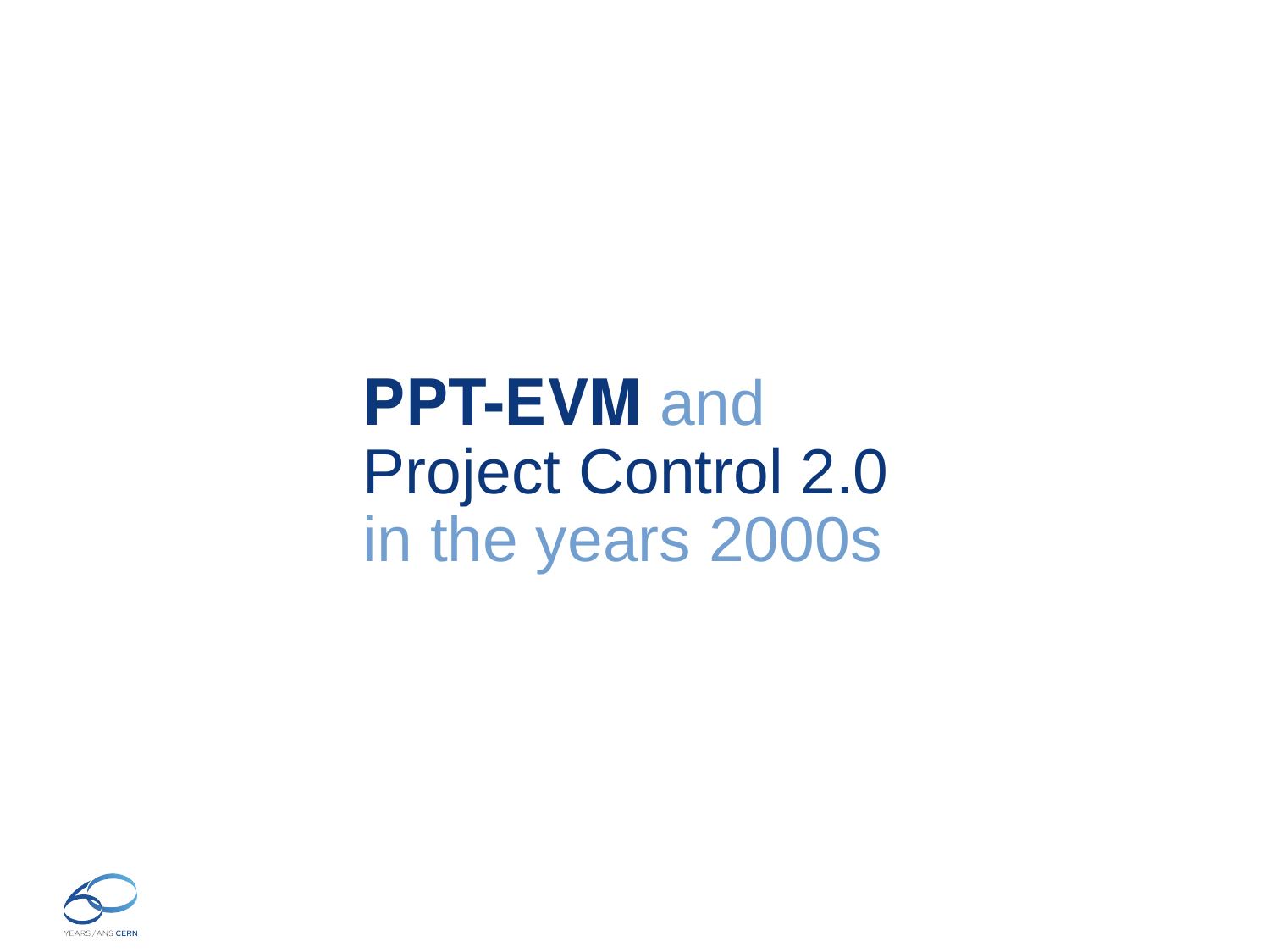

PPT-EVM and
Project Control 2.0
in the years 2000s